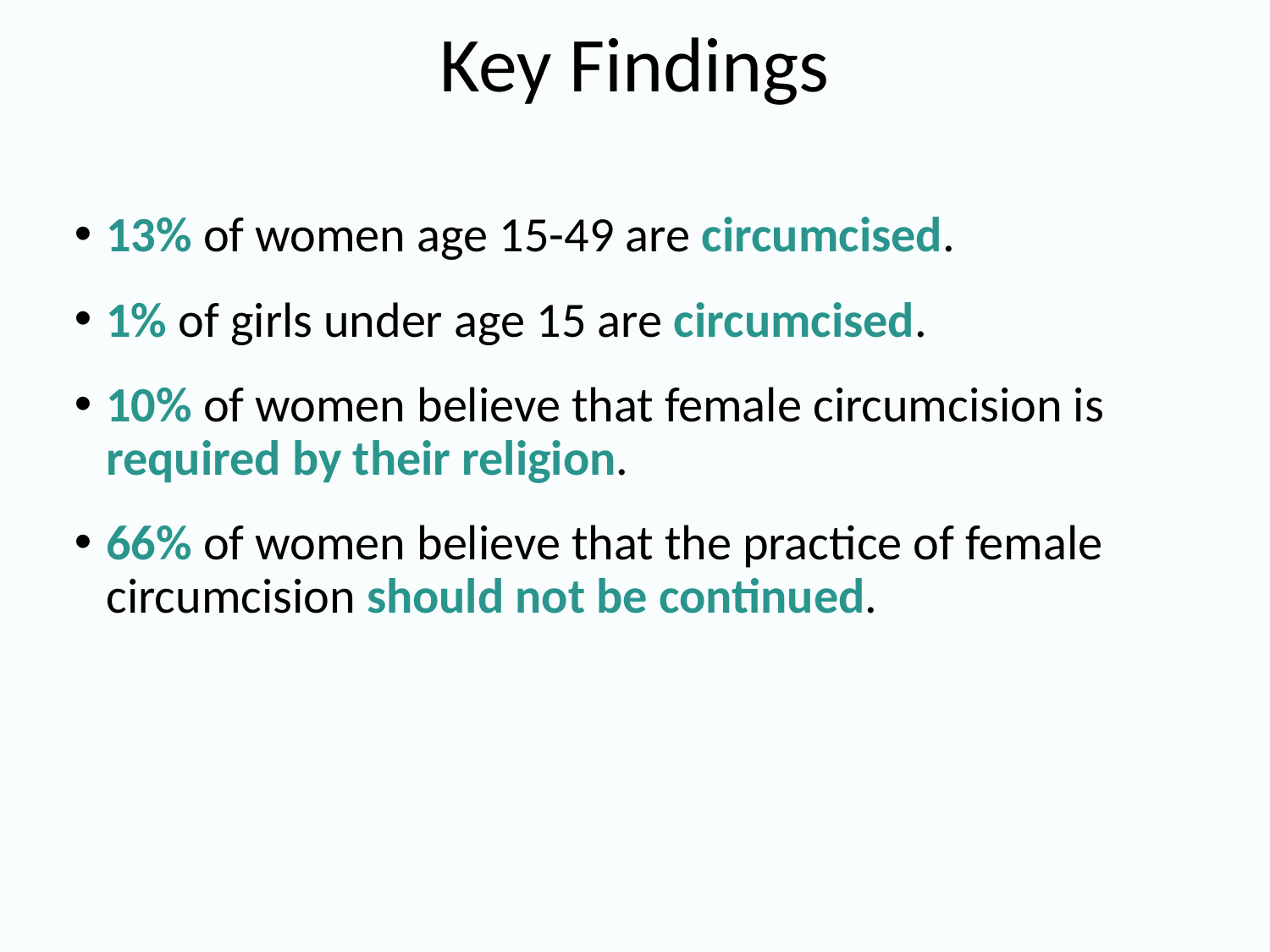

# Key Findings
13% of women age 15-49 are circumcised.
1% of girls under age 15 are circumcised.
10% of women believe that female circumcision is required by their religion.
66% of women believe that the practice of female circumcision should not be continued.